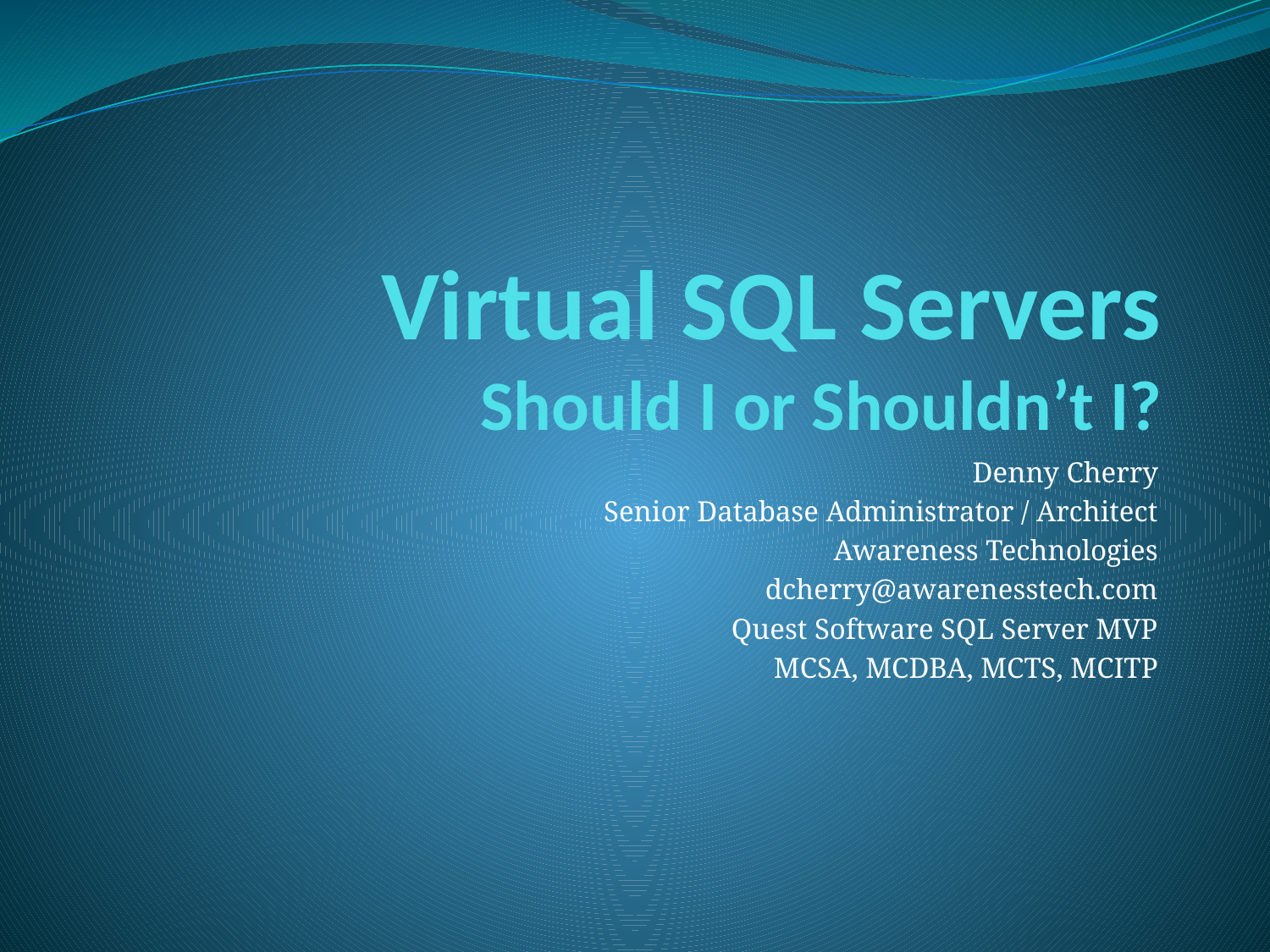

# Virtual SQL Servers Should I or Shouldn’t I?
Denny Cherry
Senior Database Administrator / Architect
Awareness Technologies
dcherry@awarenesstech.com
Quest Software SQL Server MVP
MCSA, MCDBA, MCTS, MCITP